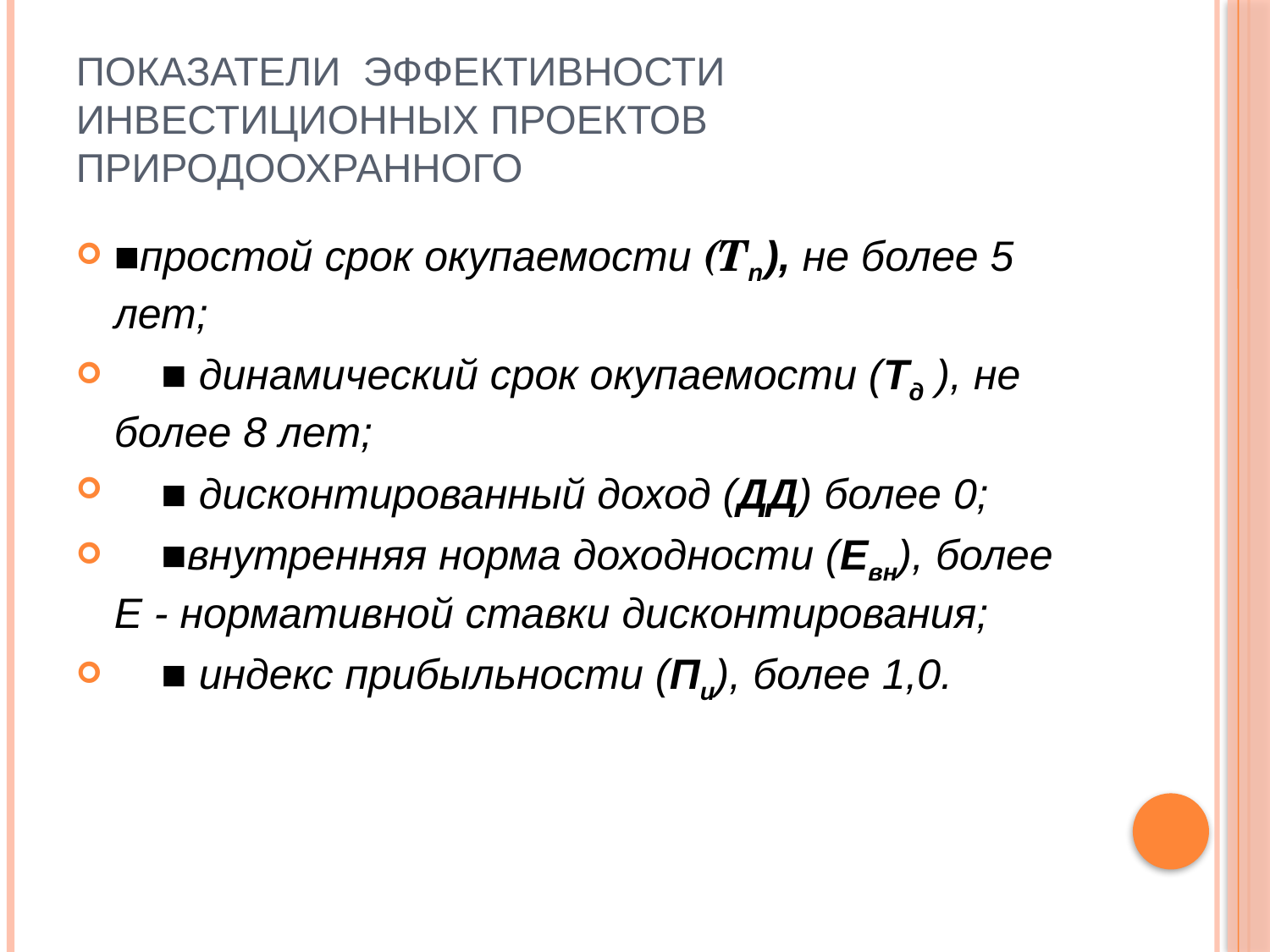

# Показатели  эффективности инвестиционных проектов природоохранного
■простой срок окупаемости (Tn), не более 5 лет;
    ■ динамический срок окупаемости (Тд ), не более 8 лет;
    ■ дисконтированный доход (ДД) более 0;
    ■внутренняя норма доходности (Евн), более Е - нормативной ставки дисконтирования;
    ■ индекс прибыльности (Пи), более 1,0.